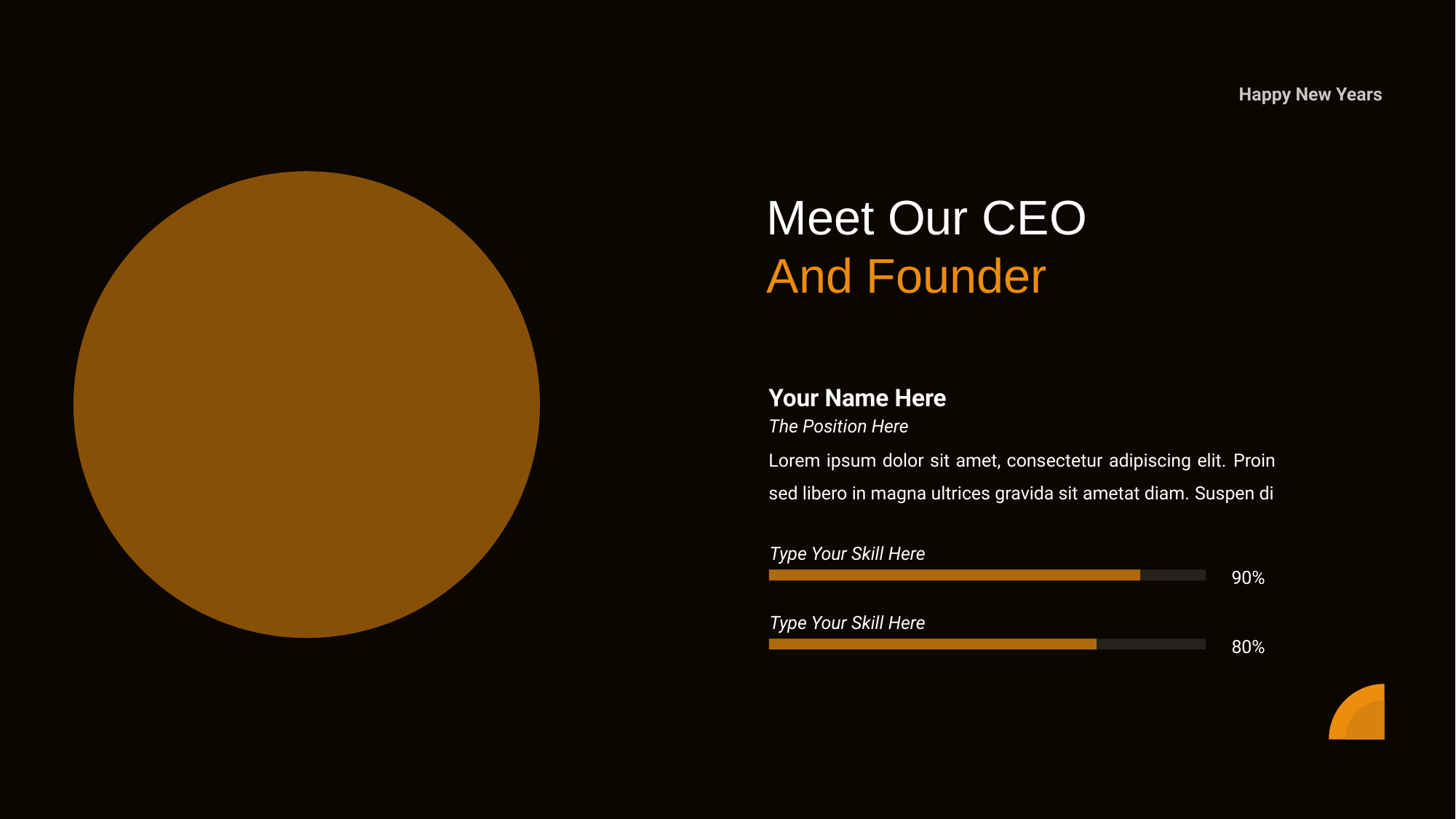

Happy New Years

Meet Our CEO And Founder
Your Name Here
The Position Here
Lorem ipsum dolor sit amet, consectetur adipiscing elit. Proin sed libero in magna ultrices gravida sit ametat diam. Suspen di
Type Your Skill Here
90%

Type Your Skill Here
80%